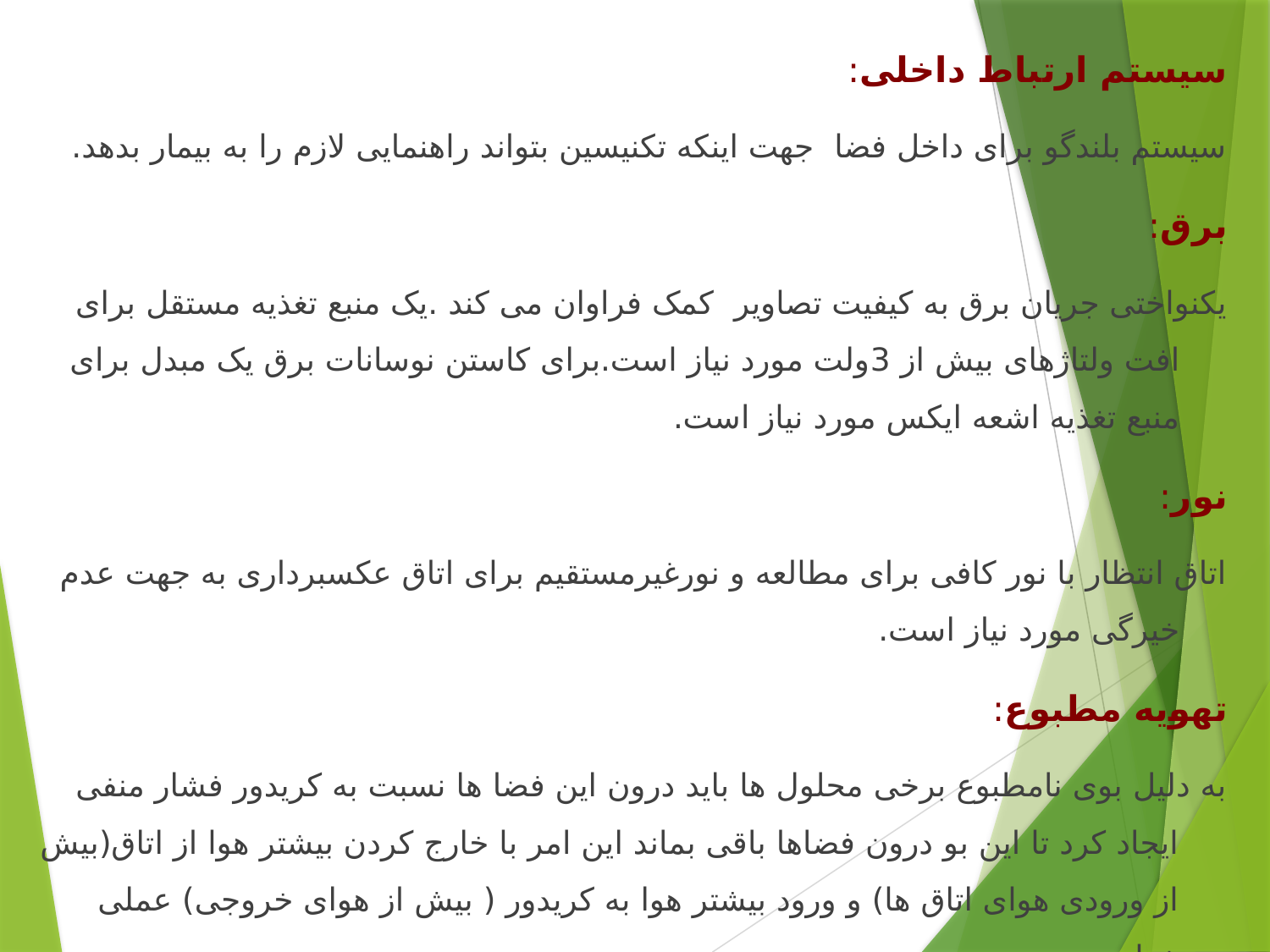

سیستم ارتباط داخلی:
سیستم بلندگو برای داخل فضا  جهت اینکه تکنیسین بتواند راهنمایی لازم را به بیمار بدهد.
برق:
یکنواختی جریان برق به کیفیت تصاویر  کمک فراوان می کند .یک منبع تغذیه مستقل برای افت ولتاژهای بیش از 3ولت مورد نیاز است.برای کاستن نوسانات برق یک مبدل برای منبع تغذیه اشعه ایکس مورد نیاز است.
نور:
اتاق انتظار با نور کافی برای مطالعه و نورغیرمستقیم برای اتاق عکسبرداری به جهت عدم خیرگی مورد نیاز است.
تهویه مطبوع:
به دلیل بوی نامطبوع برخی محلول ها باید درون این فضا ها نسبت به کریدور فشار منفی ایجاد کرد تا این بو درون فضاها باقی بماند این امر با خارج کردن بیشتر هوا از اتاق(بیش از ورودی هوای اتاق ها) و ورود بیشتر هوا به کریدور ( بیش از هوای خروجی) عملی خواهد بود